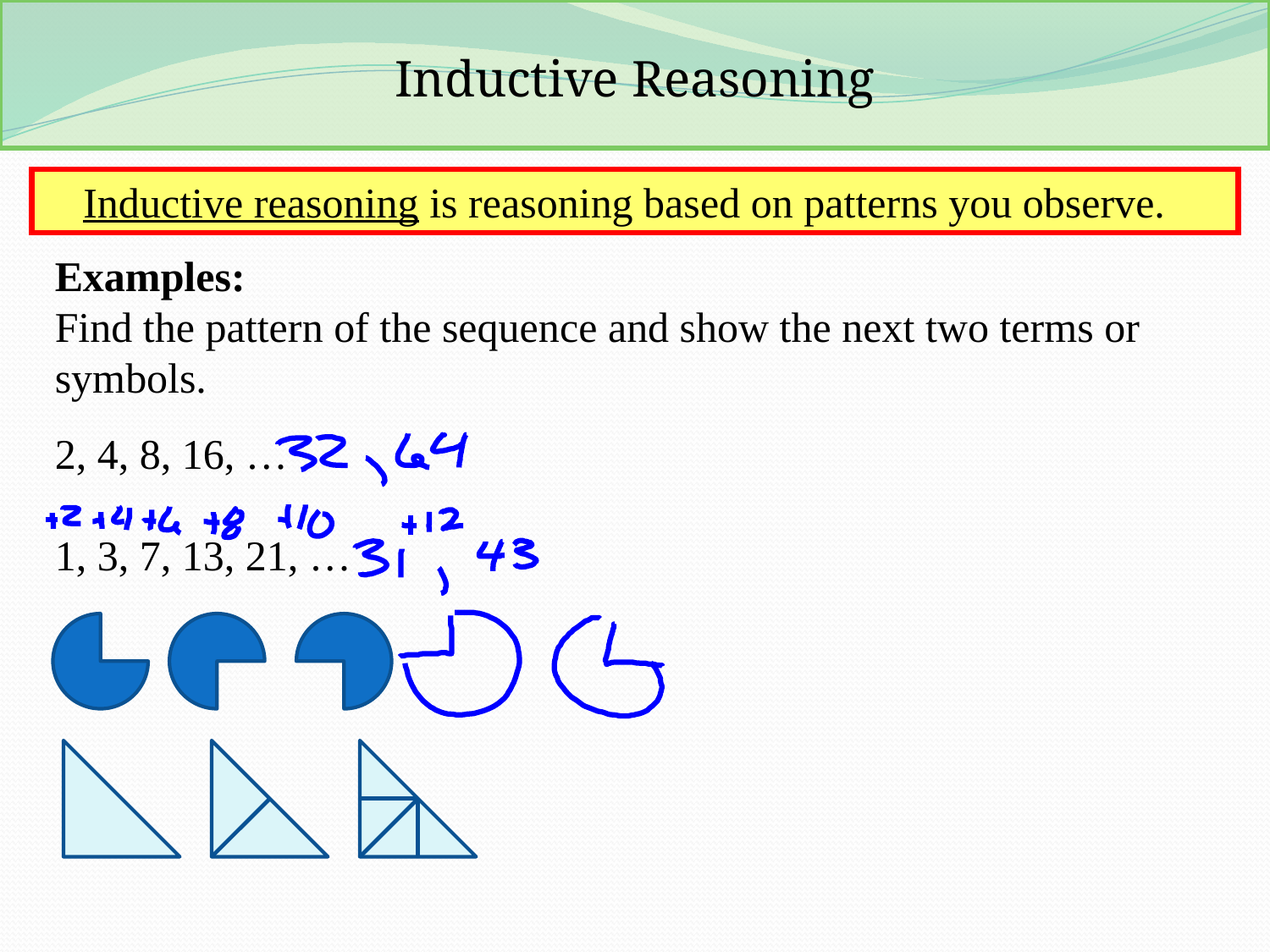

Inductive Reasoning
Inductive reasoning is reasoning based on patterns you observe.
Examples:
Find the pattern of the sequence and show the next two terms or symbols.

2, 4, 8, 16, …

1, 3, 7, 13, 21, …